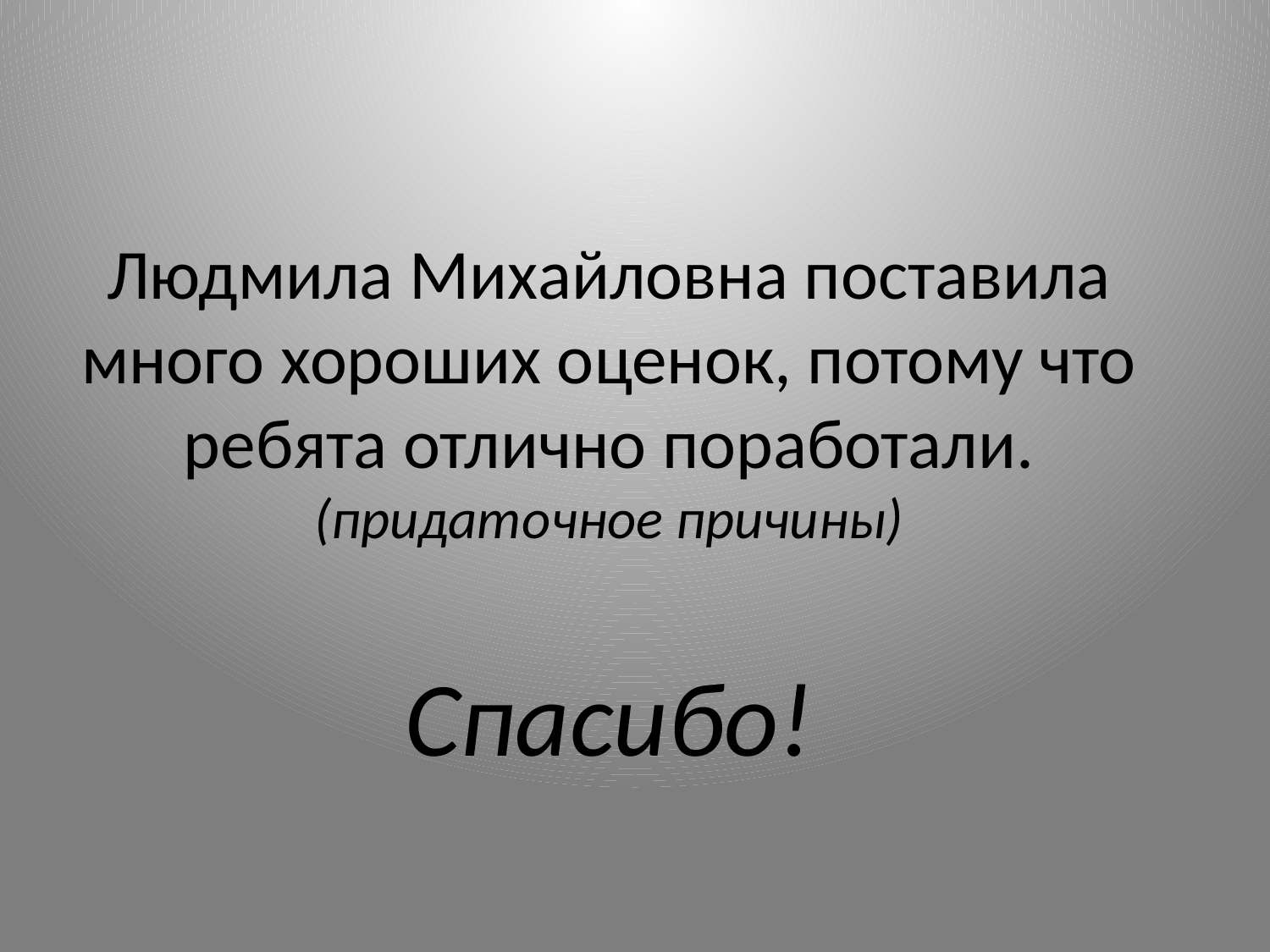

Людмила Михайловна поставила много хороших оценок, потому что ребята отлично поработали. (придаточное причины)

Спасибо!